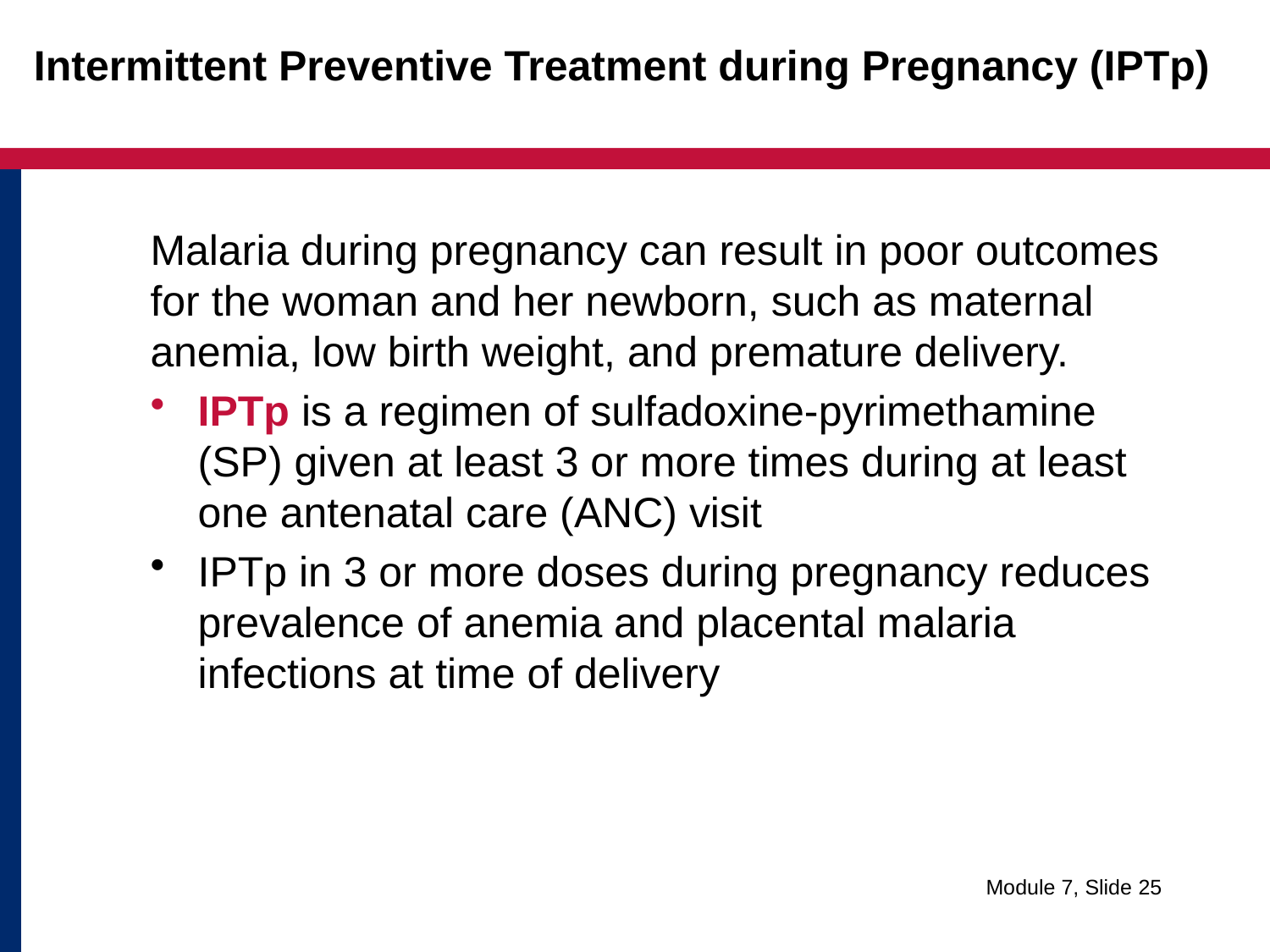

# Intermittent Preventive Treatment during Pregnancy (IPTp)
Malaria during pregnancy can result in poor outcomes for the woman and her newborn, such as maternal anemia, low birth weight, and premature delivery.
IPTp is a regimen of sulfadoxine-pyrimethamine (SP) given at least 3 or more times during at least one antenatal care (ANC) visit
IPTp in 3 or more doses during pregnancy reduces prevalence of anemia and placental malaria infections at time of delivery

Module 7, Slide 25